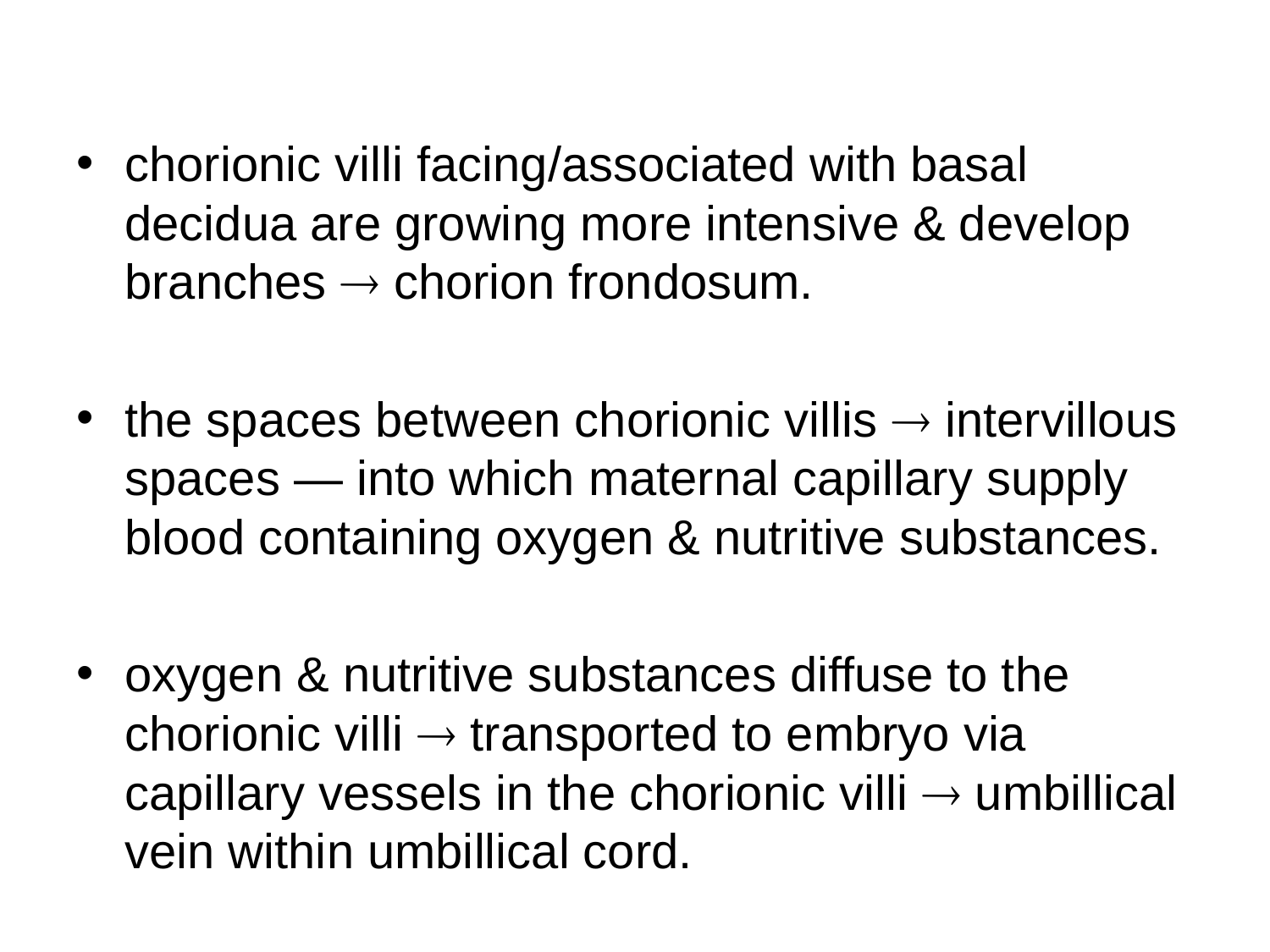

#
chorionic villi facing/associated with basal decidua are growing more intensive & develop branches → chorion frondosum.

the spaces between chorionic villis → intervillous
spaces — into which maternal capillary supply blood containing oxygen & nutritive substances.

oxygen & nutritive substances diffuse to the chorionic villi → transported to embryo via capillary vessels in the chorionic villi → umbillical vein within umbillical cord.